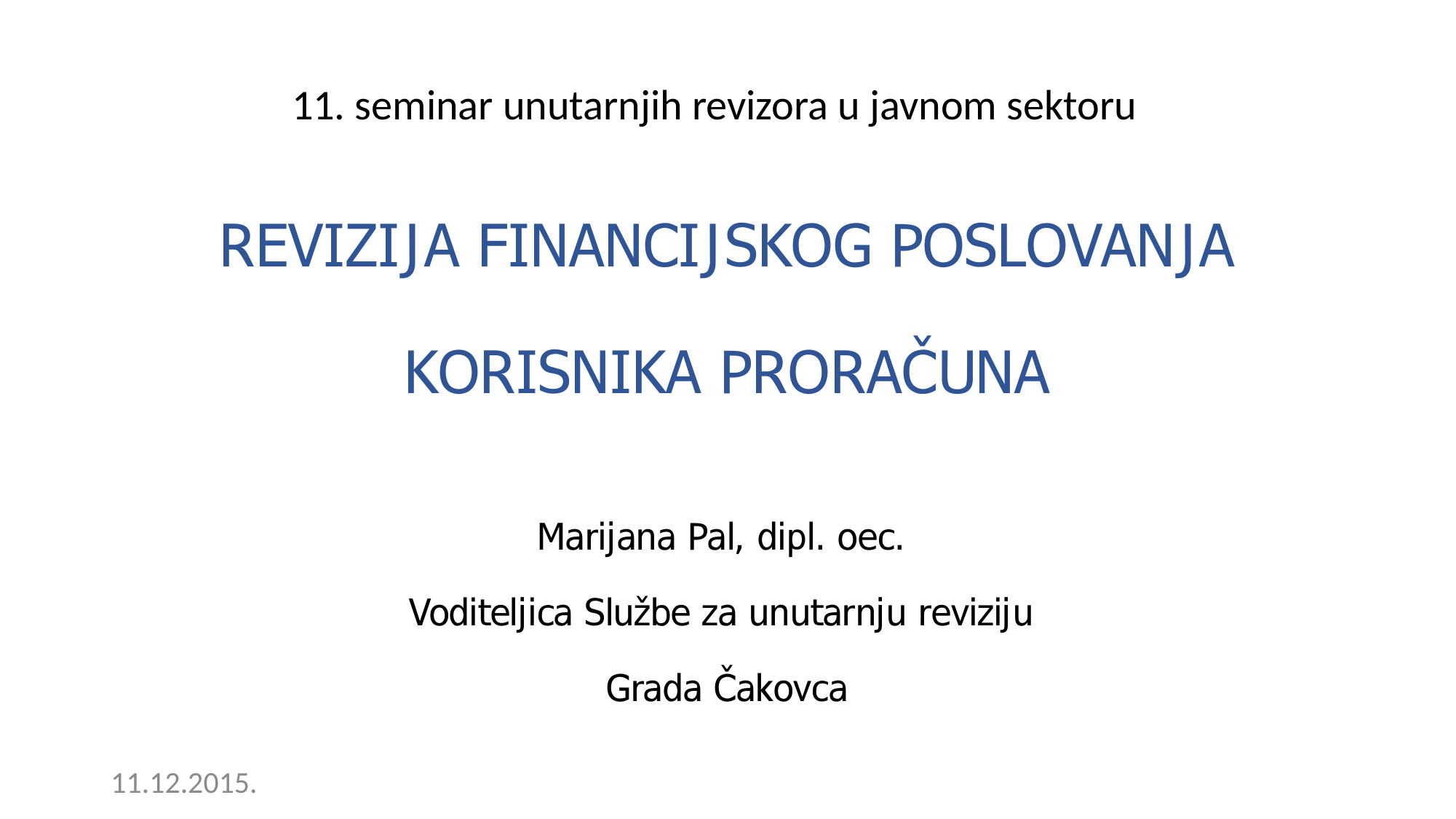

11. seminar unutarnjih revizora u javnom sektoru
# REVIZIJA FINANCIJSKOG POSLOVANJA KORISNIKA PRORAČUNA
Marijana Pal, dipl. oec.
Voditeljica Službe za unutarnju reviziju
Grada Čakovca

11.12.2015.